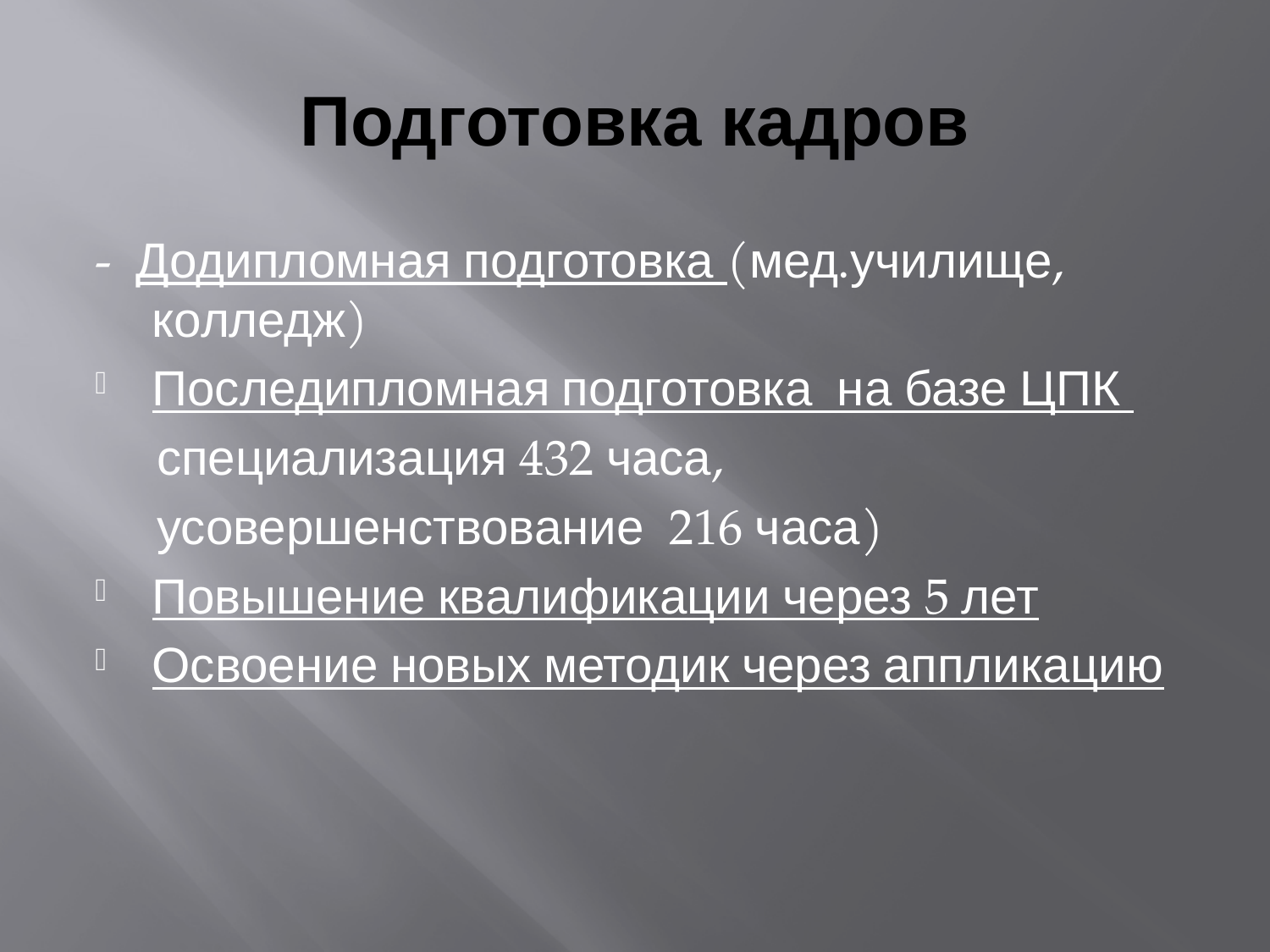

# Подготовка кадров
-  Додипломная подготовка (мед.училище, колледж)
Последипломная подготовка  на базе ЦПК
     специализация 432 часа,
     усовершенствование  216 часа)
Повышение квалификации через 5 лет
Освоение новых методик через аппликацию